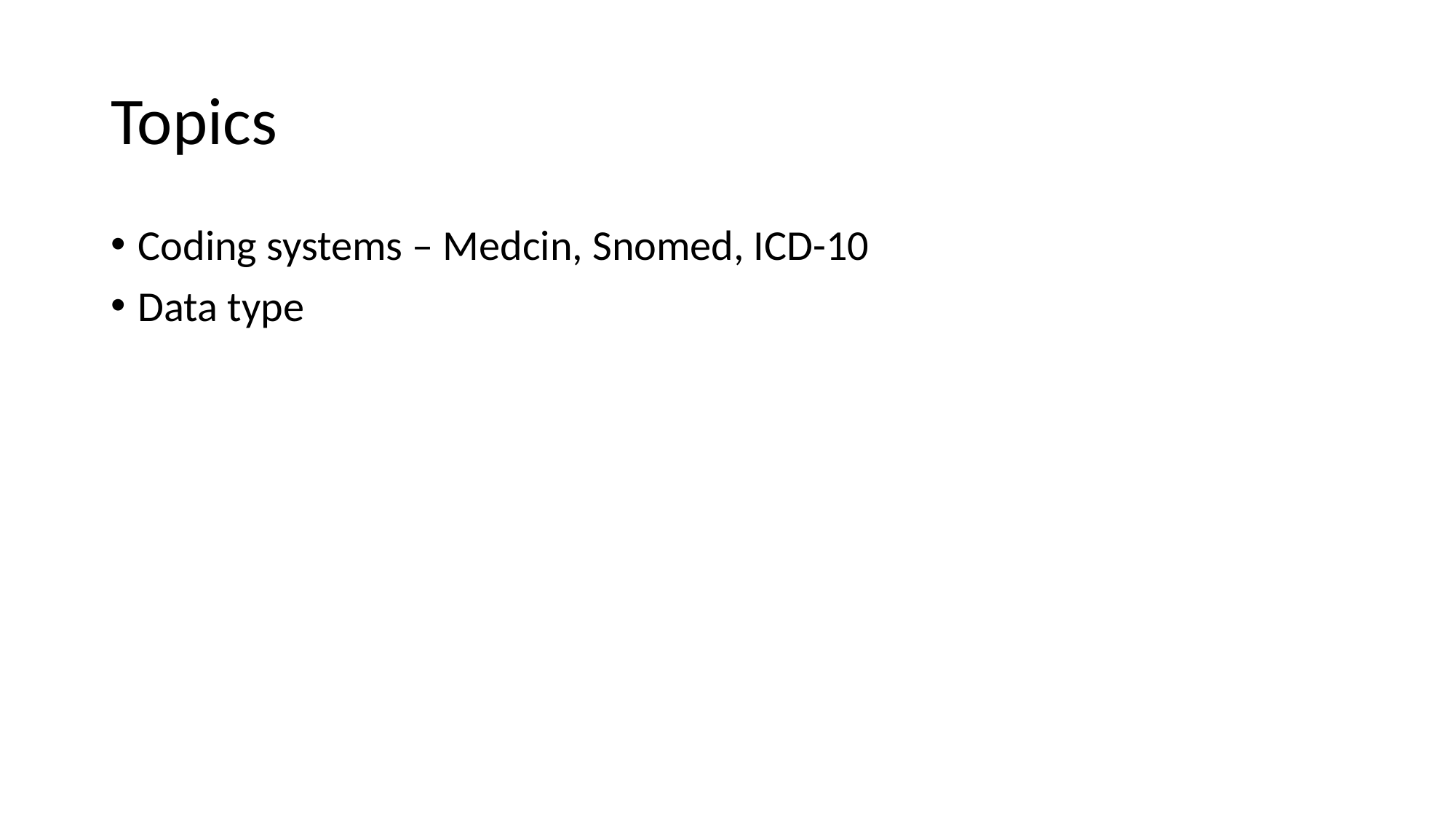

# Topics
Coding systems – Medcin, Snomed, ICD-10
Data type